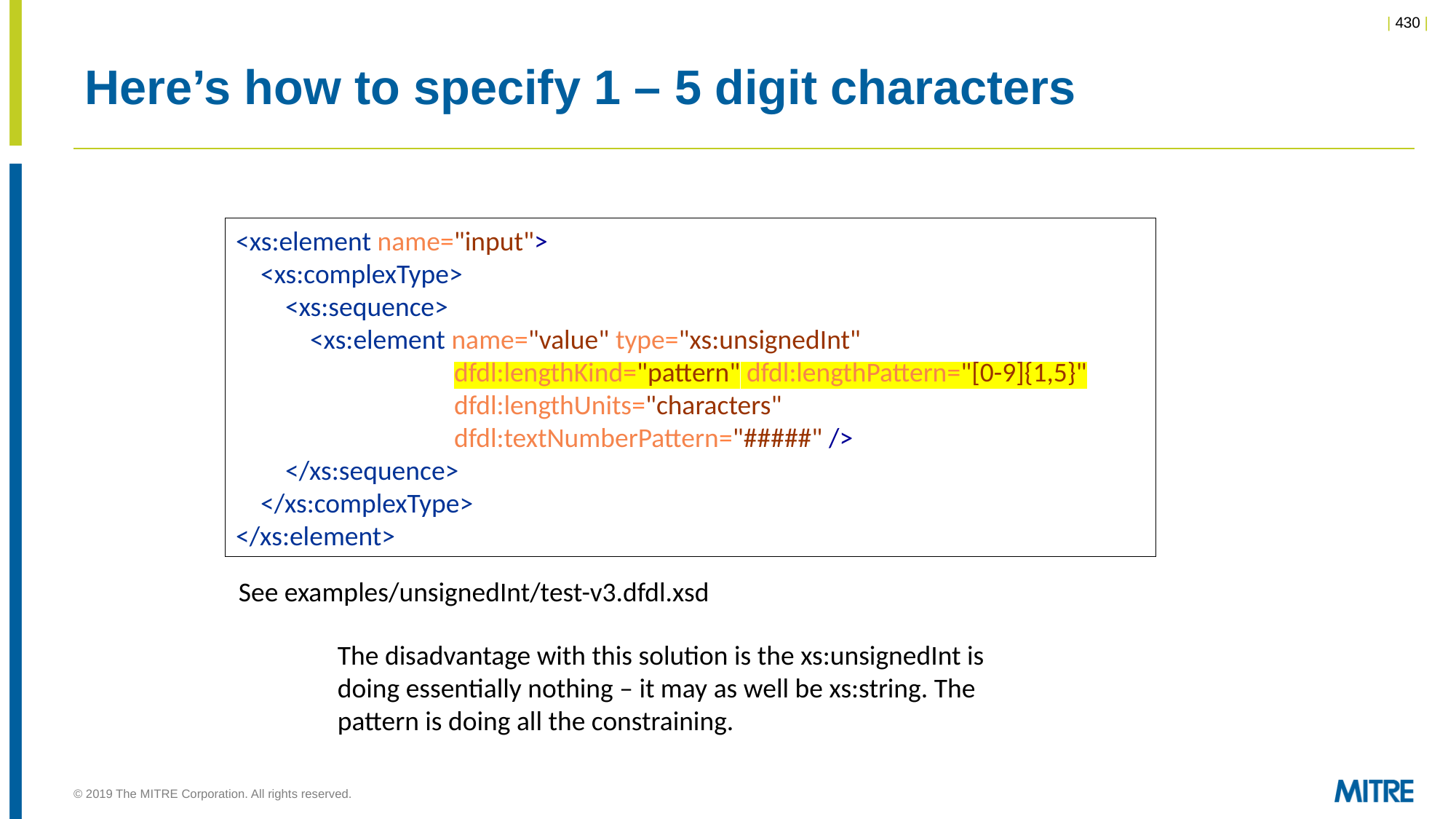

# Here’s how to specify 1 – 5 digit characters
<xs:element name="input">
    <xs:complexType>
        <xs:sequence>
            <xs:element name="value" type="xs:unsignedInt"
                		dfdl:lengthKind="pattern" dfdl:lengthPattern="[0-9]{1,5}"
                		dfdl:lengthUnits="characters"
                		dfdl:textNumberPattern="#####" />
        </xs:sequence>
    </xs:complexType>
</xs:element>
See examples/unsignedInt/test-v3.dfdl.xsd
The disadvantage with this solution is the xs:unsignedInt is doing essentially nothing – it may as well be xs:string. The pattern is doing all the constraining.
© 2019 The MITRE Corporation. All rights reserved.